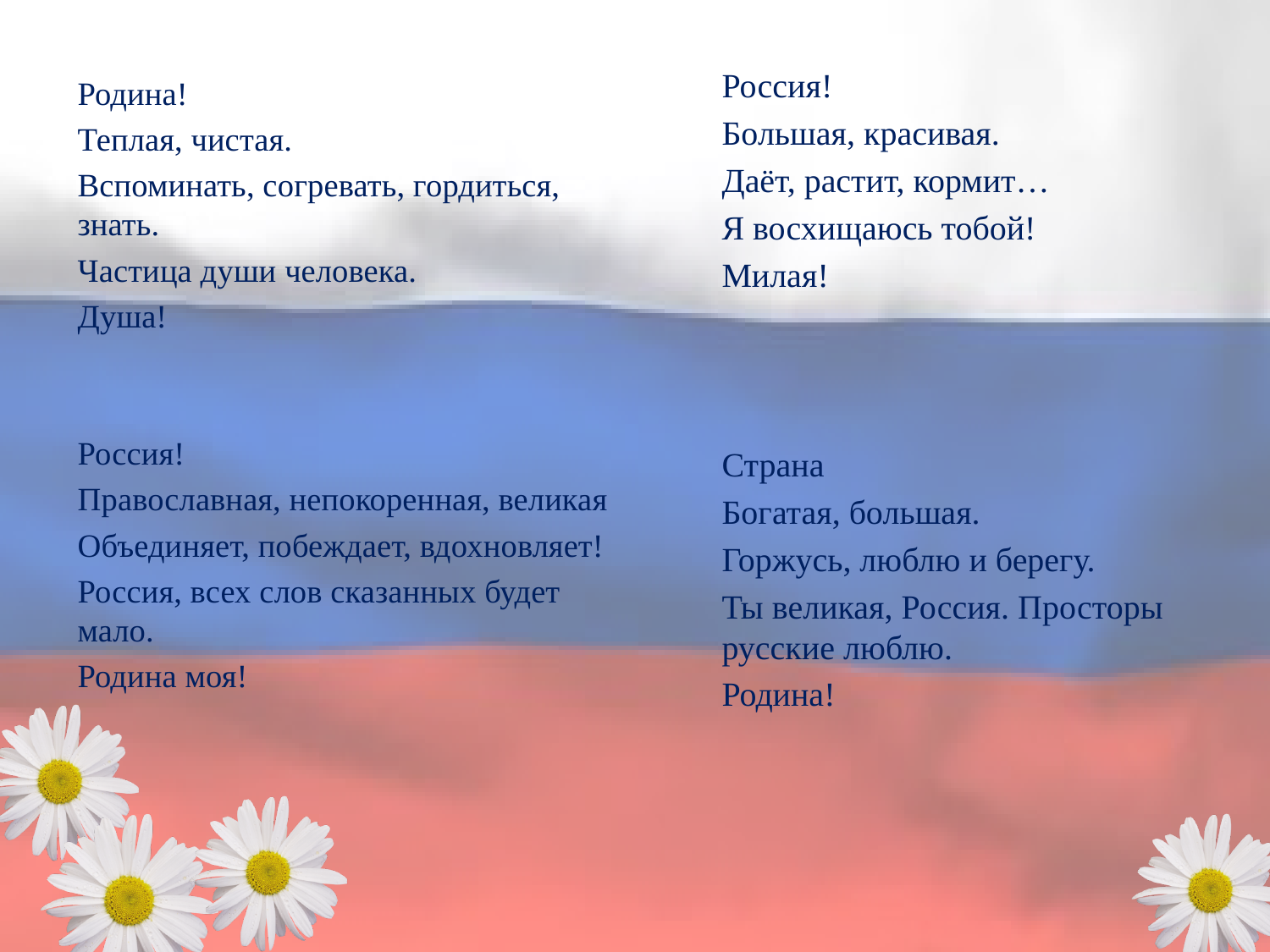

Россия!
Большая, красивая.
Даёт, растит, кормит…
Я восхищаюсь тобой!
Милая!

Страна
Богатая, большая.
Горжусь, люблю и берегу.
Ты великая, Россия. Просторы русские люблю.
Родина!

Родина!
Теплая, чистая.
Вспоминать, согревать, гордиться, знать.
Частица души человека.
Душа!

Россия!
Православная, непокоренная, великая
Объединяет, побеждает, вдохновляет!
Россия, всех слов сказанных будет мало.
Родина моя!